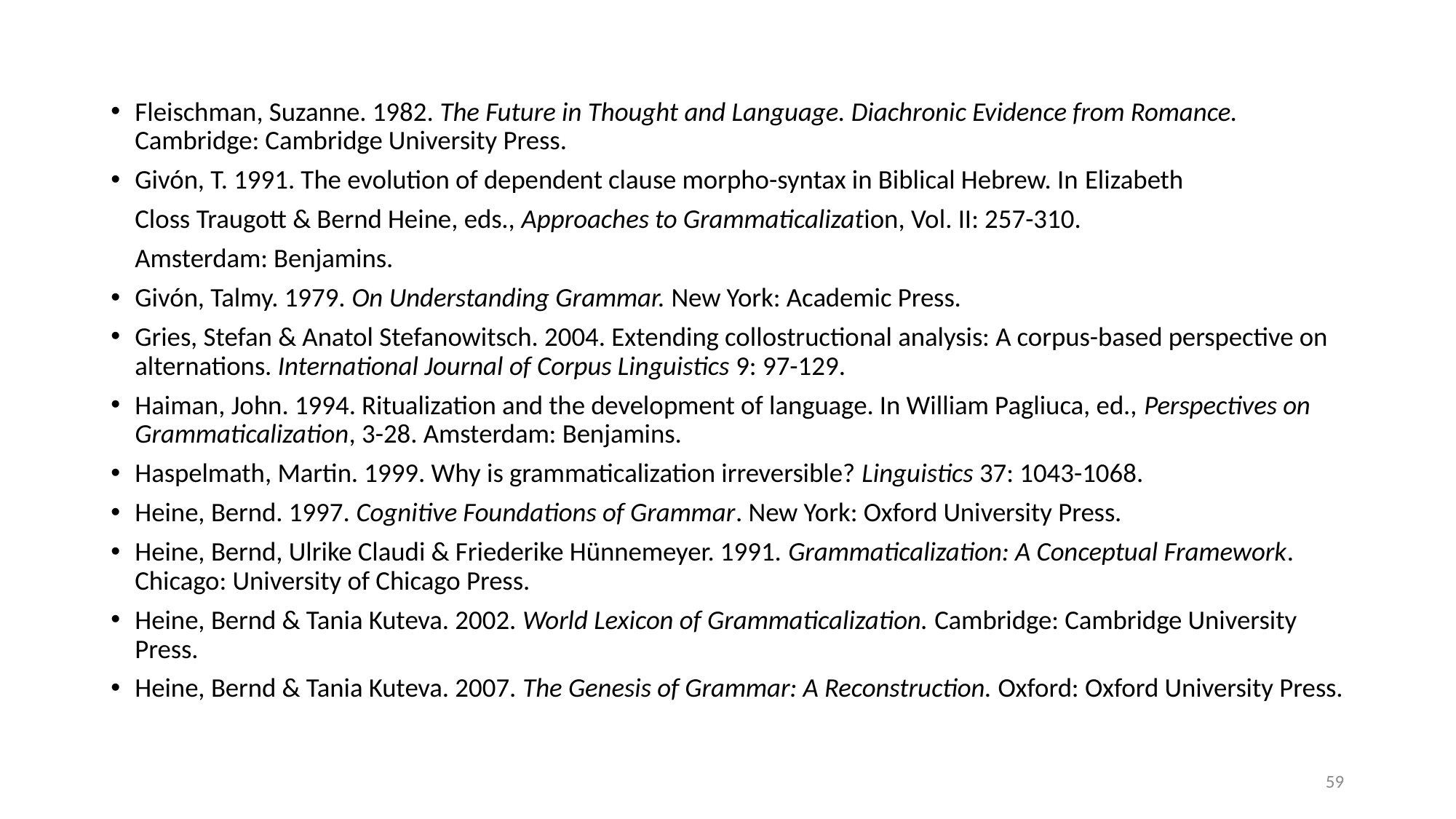

Fleischman, Suzanne. 1982. The Future in Thought and Language. Diachronic Evidence from Romance.  Cambridge: Cambridge University Press.
Givón, T. 1991. The evolution of dependent clause morpho-syntax in Biblical Hebrew. In Elizabeth
    Closs Traugott & Bernd Heine, eds., Approaches to Grammaticalization, Vol. II: 257-310.
    Amsterdam: Benjamins.
Givón, Talmy. 1979. On Understanding Grammar. New York: Academic Press.
Gries, Stefan & Anatol Stefanowitsch. 2004. Extending collostructional analysis: A corpus-based perspective on alternations. International Journal of Corpus Linguistics 9: 97-129.
Haiman, John. 1994. Ritualization and the development of language. In William Pagliuca, ed., Perspectives on Grammaticalization, 3-28. Amsterdam: Benjamins.
Haspelmath, Martin. 1999. Why is grammaticalization irreversible? Linguistics 37: 1043-1068.
Heine, Bernd. 1997. Cognitive Foundations of Grammar. New York: Oxford University Press.
Heine, Bernd, Ulrike Claudi & Friederike Hünnemeyer. 1991. Grammaticalization: A Conceptual Framework. Chicago: University of Chicago Press.
Heine, Bernd & Tania Kuteva. 2002. World Lexicon of Grammaticalization. Cambridge: Cambridge University Press.
Heine, Bernd & Tania Kuteva. 2007. The Genesis of Grammar: A Reconstruction. Oxford: Oxford University Press.

59